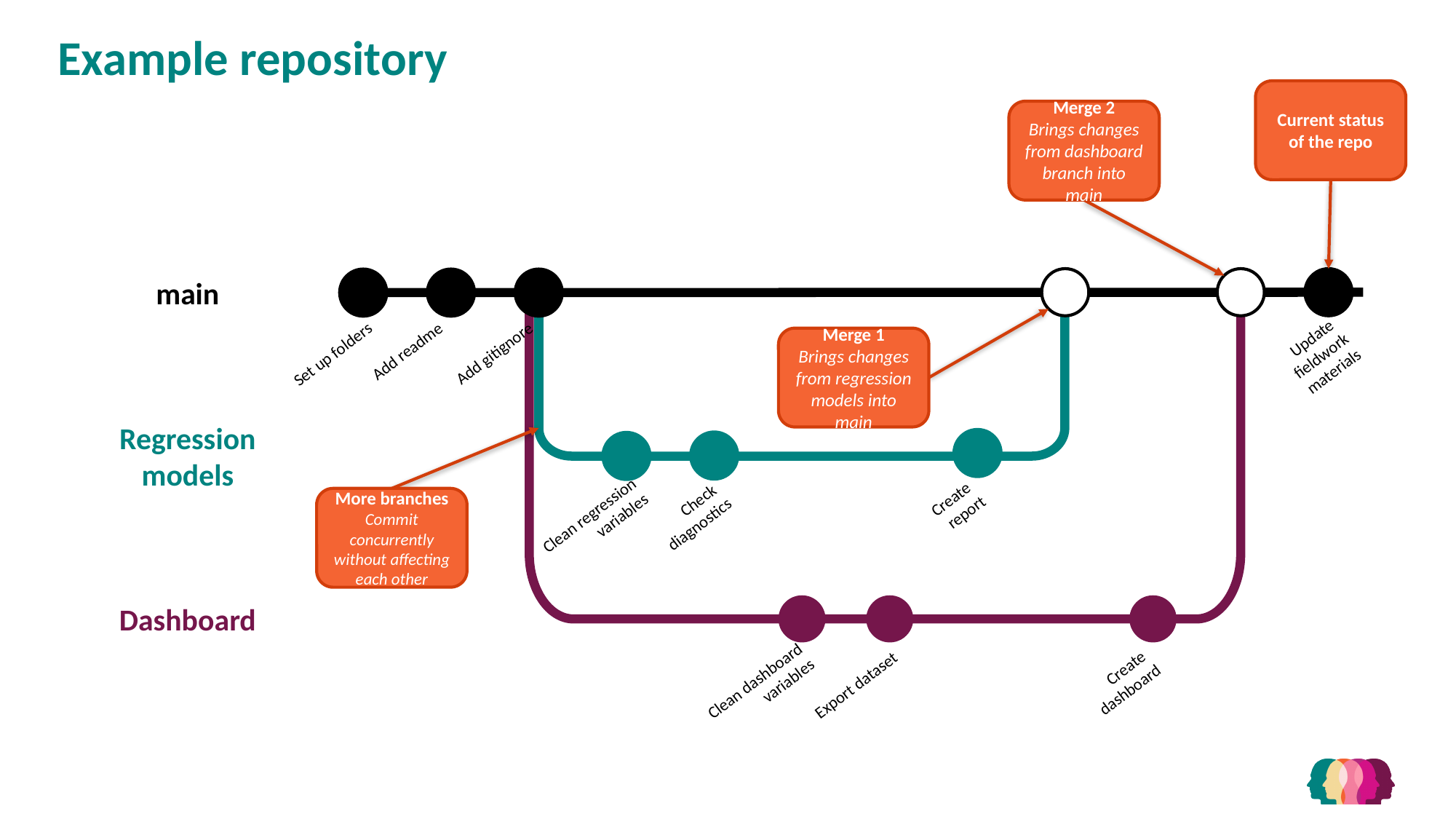

# Example repository
Current status of the repo
Merge 2
Brings changes from dashboard branch into main
main

Merge 1
Brings changes from regression models into main

Update
fieldwork
materials
Add readme
Add gitignore
Set up folders
Regression models

More branches
Commit concurrently without affecting each other
Create
report
Check
diagnostics
Clean regression
 variables
Dashboard

Create
dashboard
Clean dashboard
variables
Export dataset